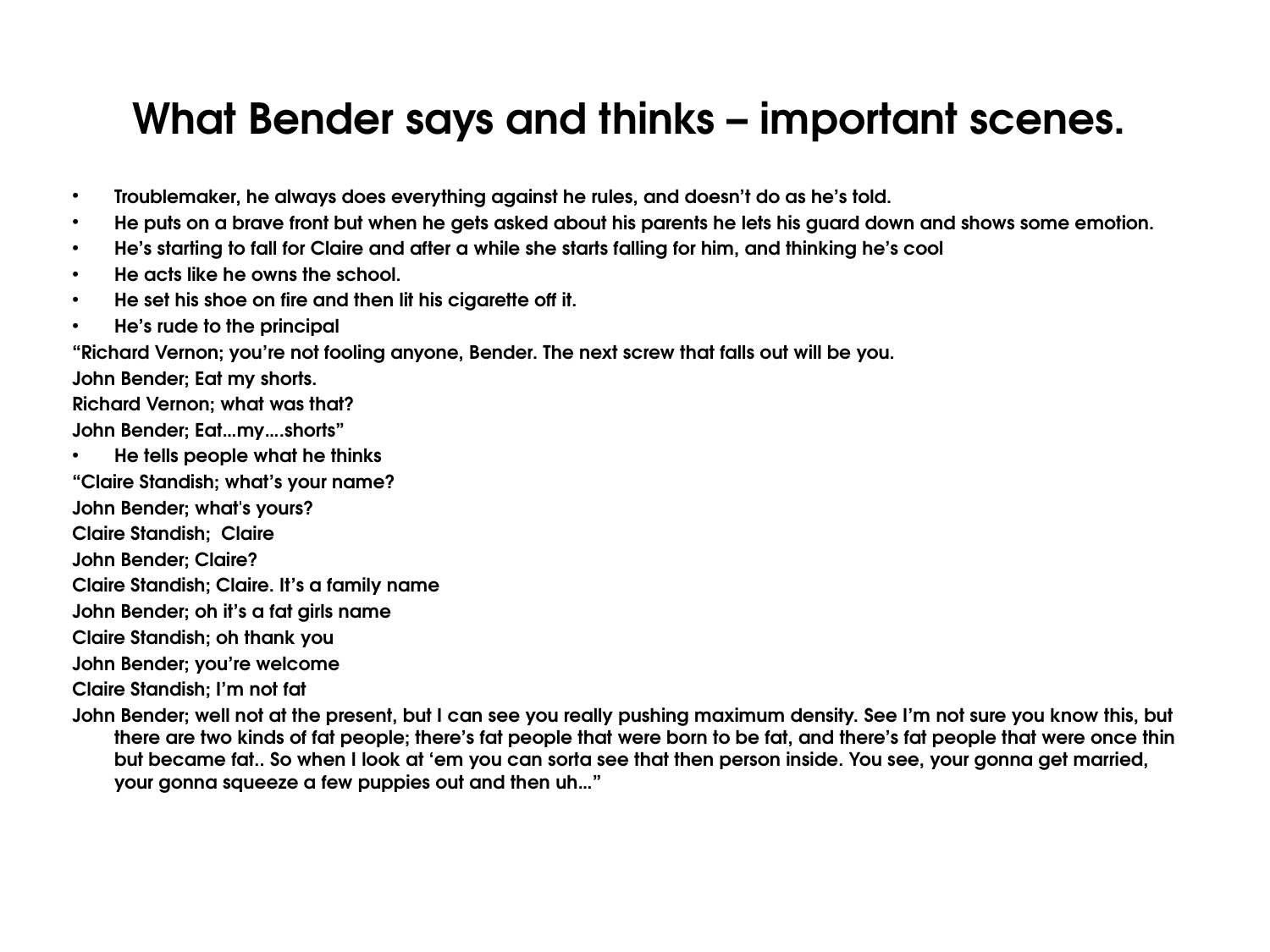

# What Bender says and thinks – important scenes.
Troublemaker, he always does everything against he rules, and doesn’t do as he’s told.
He puts on a brave front but when he gets asked about his parents he lets his guard down and shows some emotion.
He’s starting to fall for Claire and after a while she starts falling for him, and thinking he’s cool
He acts like he owns the school.
He set his shoe on fire and then lit his cigarette off it.
He’s rude to the principal
“Richard Vernon; you’re not fooling anyone, Bender. The next screw that falls out will be you.
John Bender; Eat my shorts.
Richard Vernon; what was that?
John Bender; Eat…my….shorts”
He tells people what he thinks
“Claire Standish; what’s your name?
John Bender; what's yours?
Claire Standish;  Claire
John Bender; Claire?
Claire Standish; Claire. It’s a family name
John Bender; oh it’s a fat girls name
Claire Standish; oh thank you
John Bender; you’re welcome
Claire Standish; I’m not fat
John Bender; well not at the present, but I can see you really pushing maximum density. See I’m not sure you know this, but there are two kinds of fat people; there’s fat people that were born to be fat, and there’s fat people that were once thin but became fat.. So when I look at ‘em you can sorta see that then person inside. You see, your gonna get married, your gonna squeeze a few puppies out and then uh…”